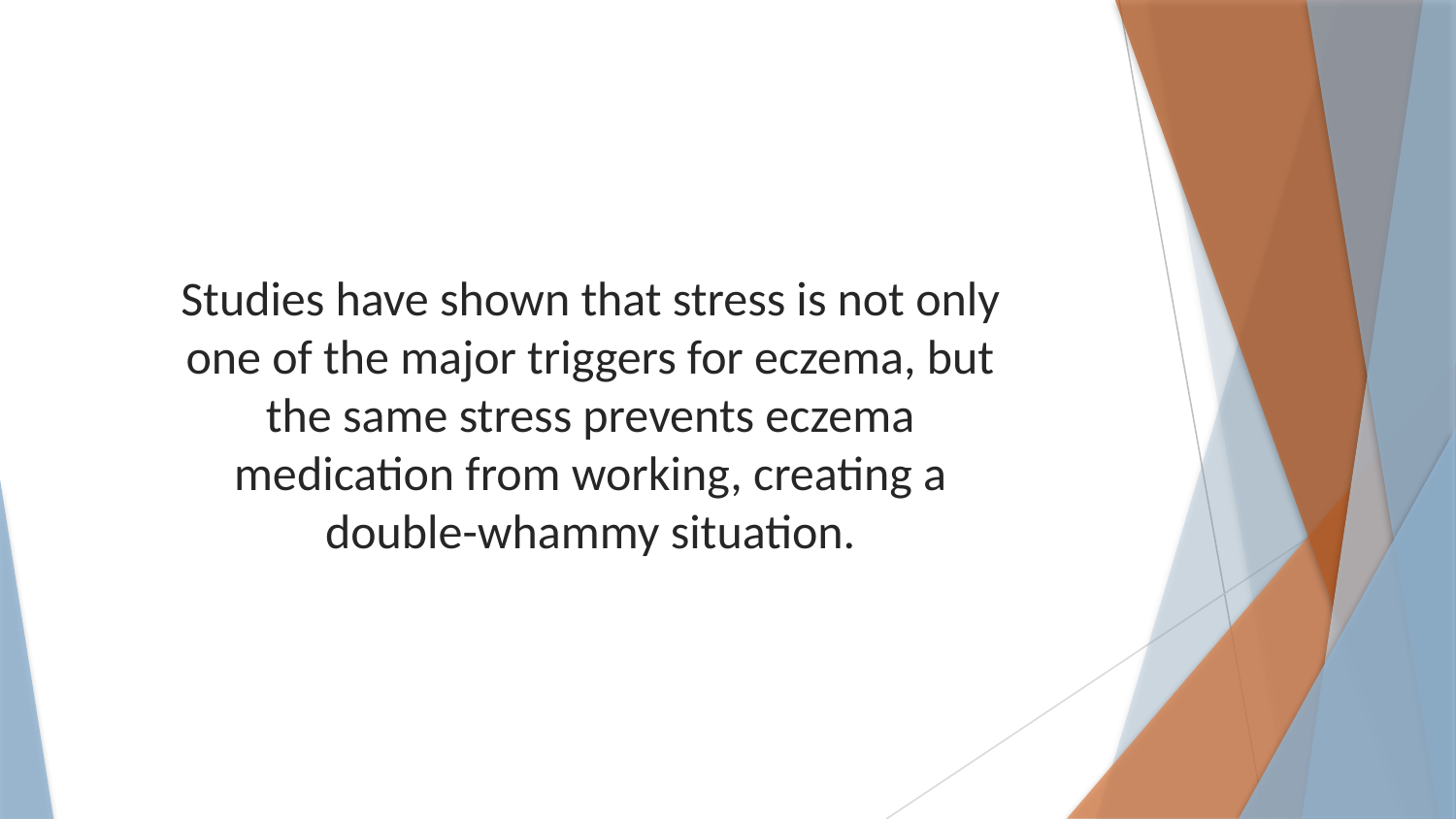

Studies have shown that stress is not only one of the major triggers for eczema, but the same stress prevents eczema medication from working, creating a double-whammy situation.